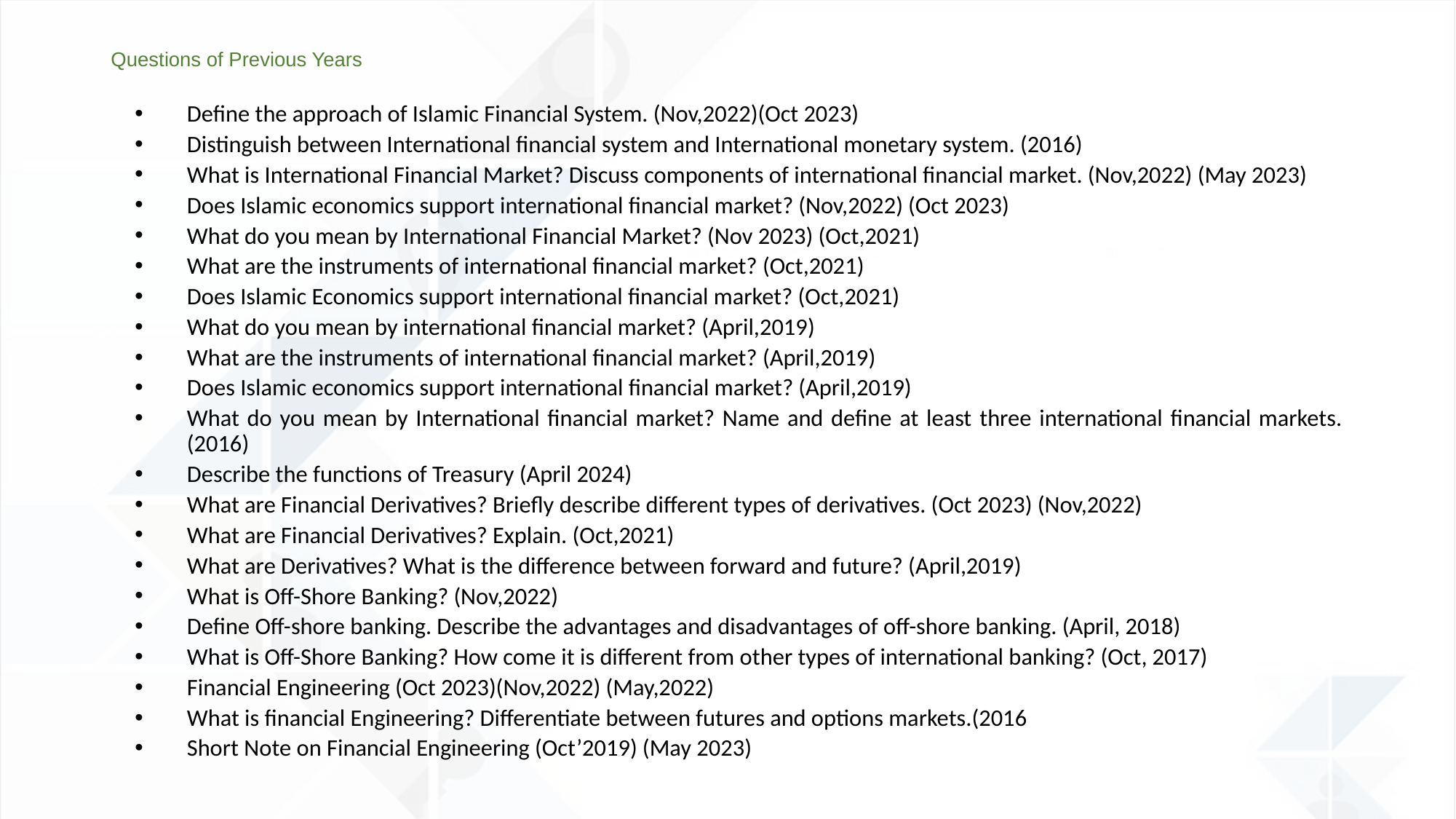

# Questions of Previous Years
Define the approach of Islamic Financial System. (Nov,2022)(Oct 2023)
Distinguish between International financial system and International monetary system. (2016)
What is International Financial Market? Discuss components of international financial market. (Nov,2022) (May 2023)
Does Islamic economics support international financial market? (Nov,2022) (Oct 2023)
What do you mean by International Financial Market? (Nov 2023) (Oct,2021)
What are the instruments of international financial market? (Oct,2021)
Does Islamic Economics support international financial market? (Oct,2021)
What do you mean by international financial market? (April,2019)
What are the instruments of international financial market? (April,2019)
Does Islamic economics support international financial market? (April,2019)
What do you mean by International financial market? Name and define at least three international financial markets.(2016)
Describe the functions of Treasury (April 2024)
What are Financial Derivatives? Briefly describe different types of derivatives. (Oct 2023) (Nov,2022)
What are Financial Derivatives? Explain. (Oct,2021)
What are Derivatives? What is the difference between forward and future? (April,2019)
What is Off-Shore Banking? (Nov,2022)
Define Off-shore banking. Describe the advantages and disadvantages of off-shore banking. (April, 2018)
What is Off-Shore Banking? How come it is different from other types of international banking? (Oct, 2017)
Financial Engineering (Oct 2023)(Nov,2022) (May,2022)
What is financial Engineering? Differentiate between futures and options markets.(2016
Short Note on Financial Engineering (Oct’2019) (May 2023)